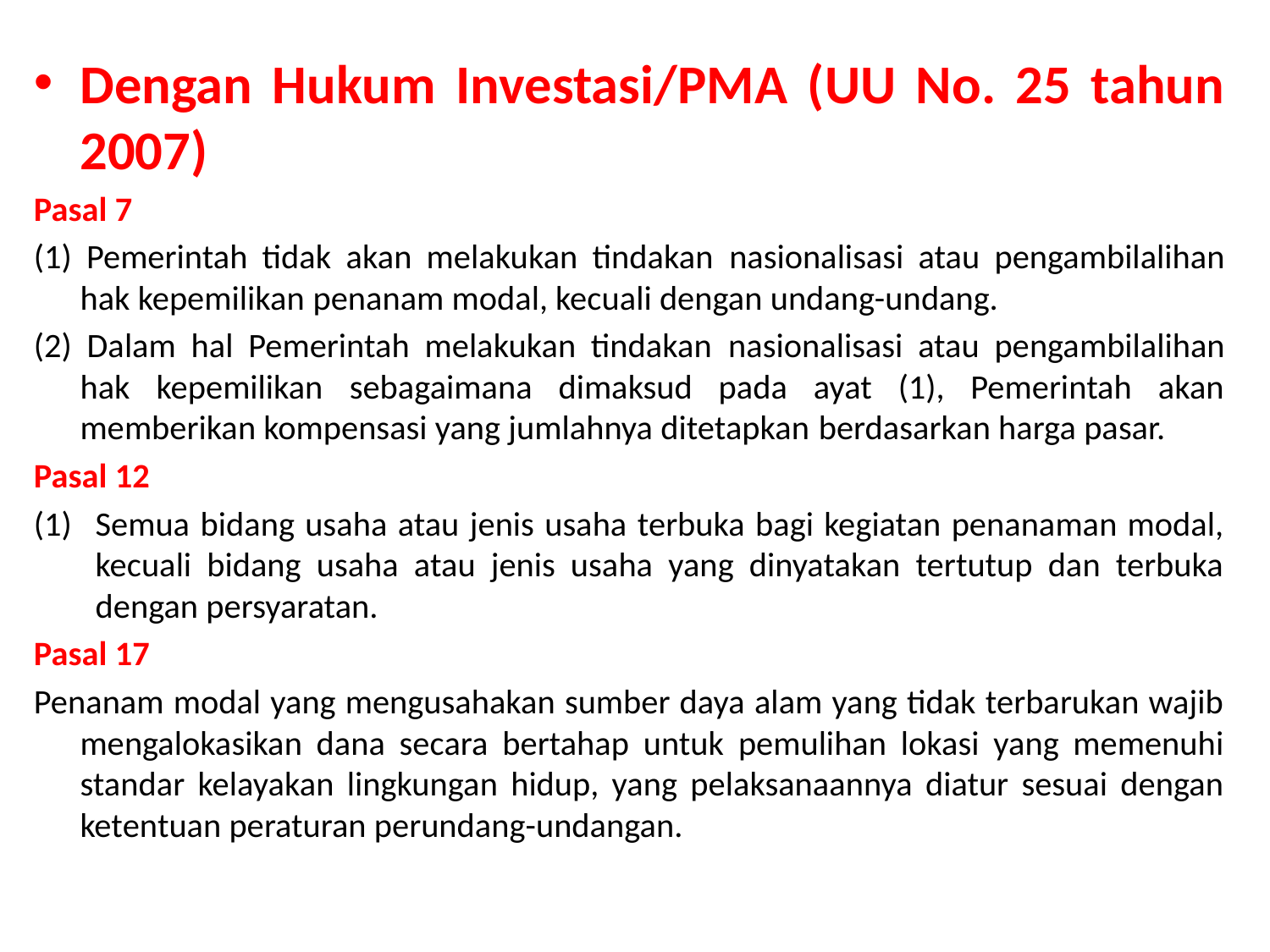

Dengan Hukum Investasi/PMA (UU No. 25 tahun 2007)
Pasal 7
(1) Pemerintah tidak akan melakukan tindakan nasionalisasi atau pengambilalihan hak kepemilikan penanam modal, kecuali dengan undang-undang.
(2) Dalam hal Pemerintah melakukan tindakan nasionalisasi atau pengambilalihan hak kepemilikan sebagaimana dimaksud pada ayat (1), Pemerintah akan memberikan kompensasi yang jumlahnya ditetapkan berdasarkan harga pasar.
Pasal 12
Semua bidang usaha atau jenis usaha terbuka bagi kegiatan penanaman modal, kecuali bidang usaha atau jenis usaha yang dinyatakan tertutup dan terbuka dengan persyaratan.
Pasal 17
Penanam modal yang mengusahakan sumber daya alam yang tidak terbarukan wajib mengalokasikan dana secara bertahap untuk pemulihan lokasi yang memenuhi standar kelayakan lingkungan hidup, yang pelaksanaannya diatur sesuai dengan ketentuan peraturan perundang-undangan.